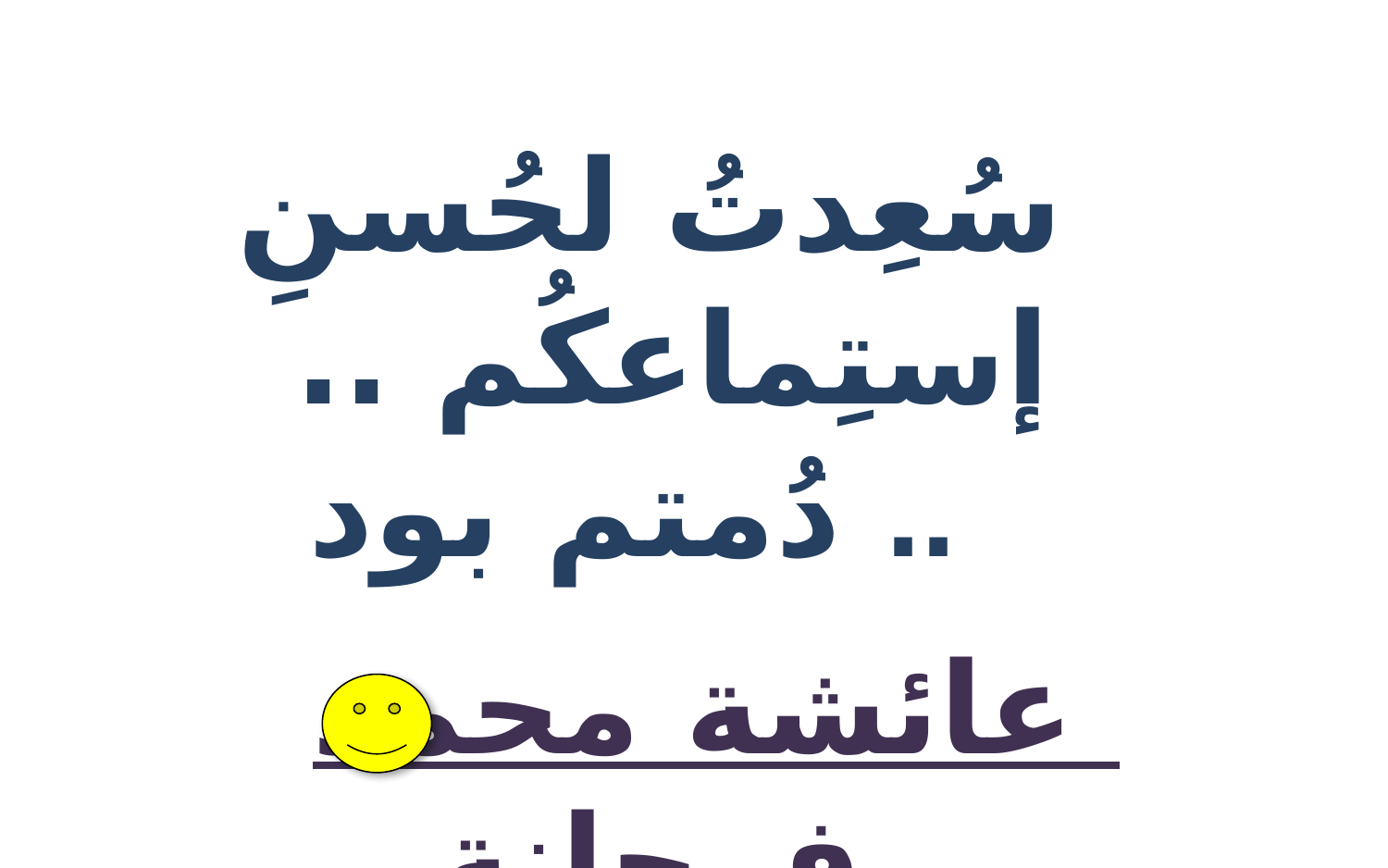

سُعِدتُ لحُسنِ إستِماعكُم ..
دُمتم بود ..
عائشة محمد فرحانة